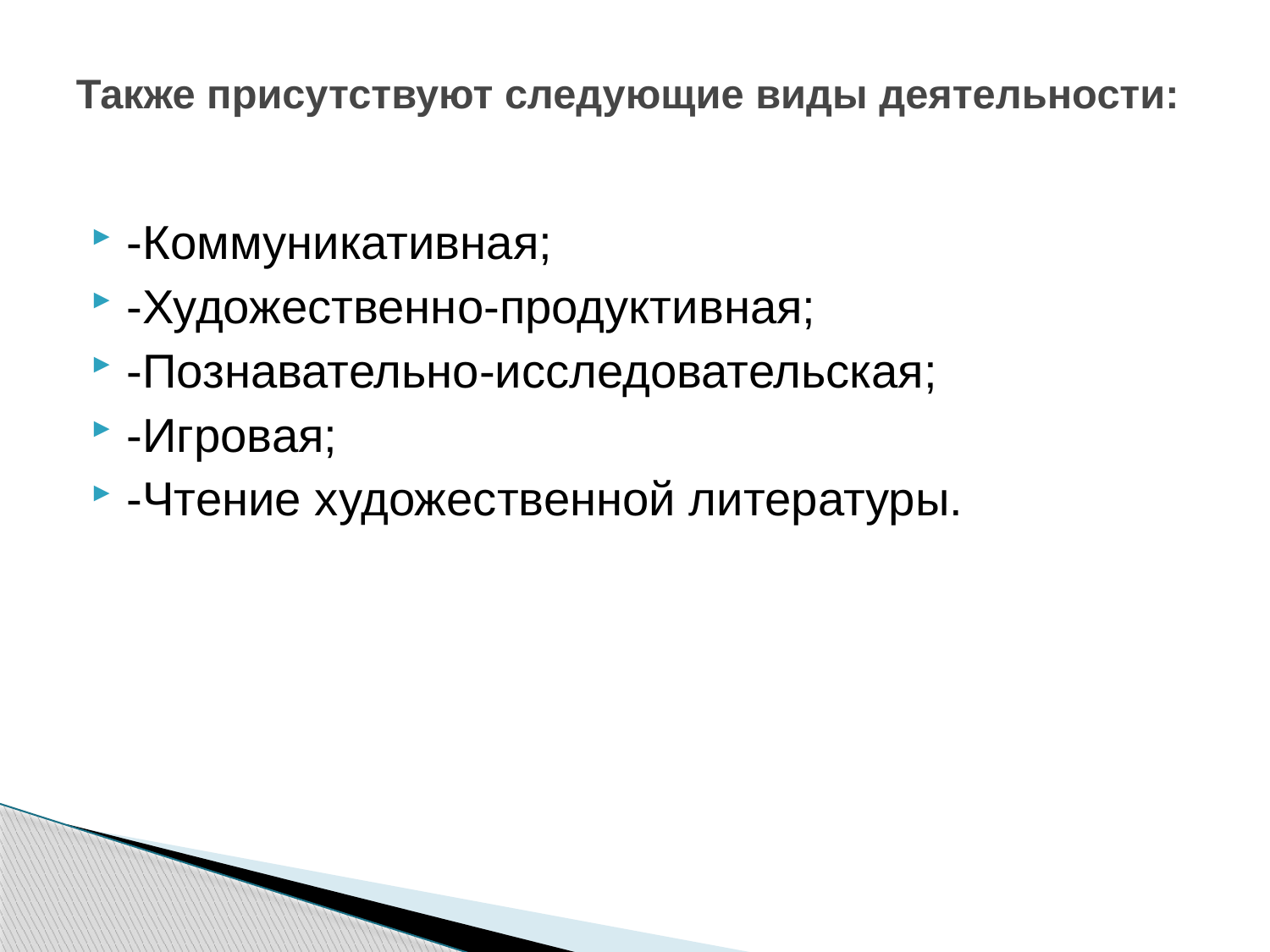

# Также присутствуют следующие виды деятельности:
-Коммуникативная;
-Художественно-продуктивная;
-Познавательно-исследовательская;
-Игровая;
-Чтение художественной литературы.